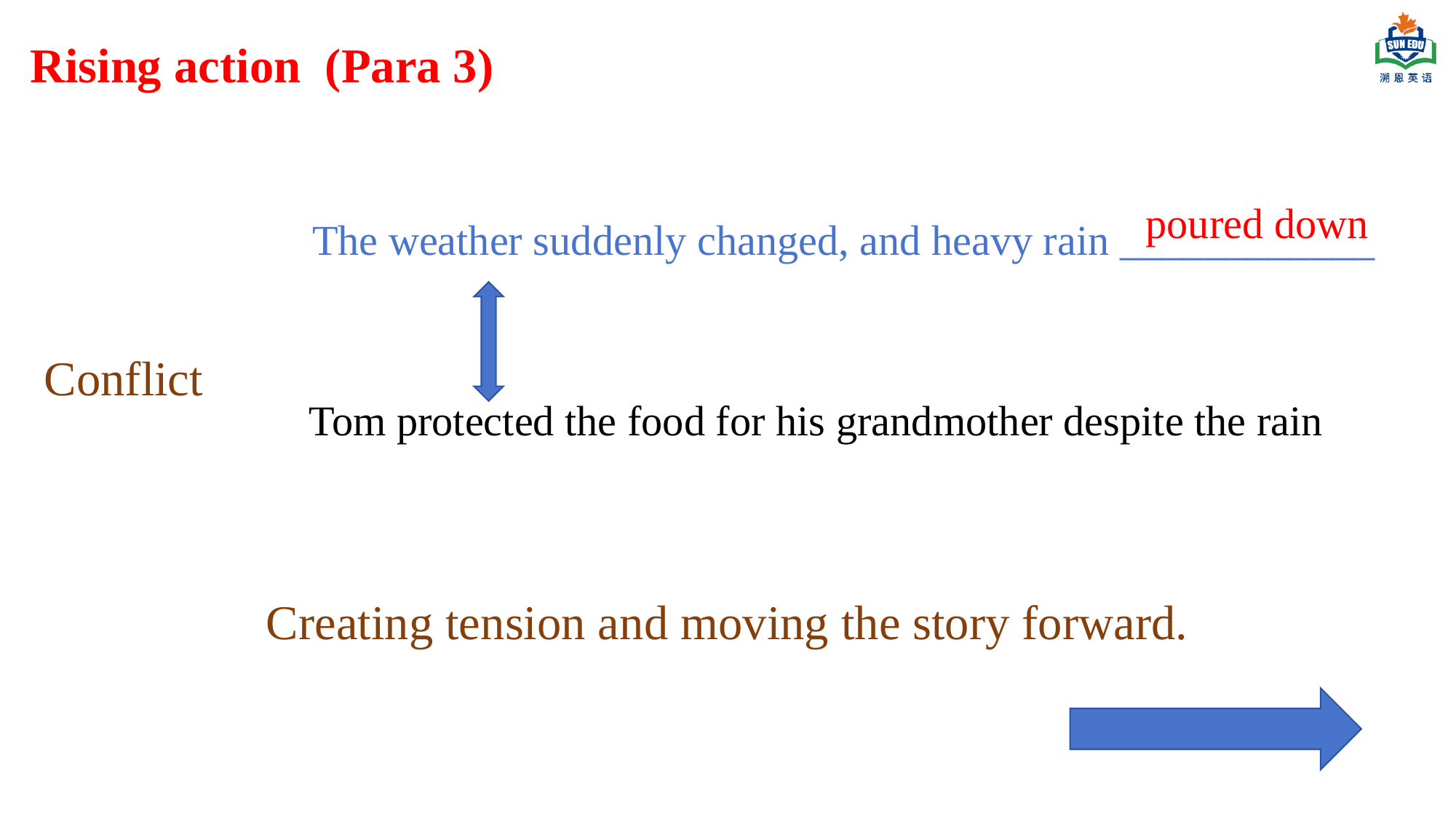

Rising action  (Para 3)
poured down

 The weather suddenly changed, and heavy rain ____________

Conflict
Tom protected the food for his grandmother despite the rain
Creating tension and moving the story forward.